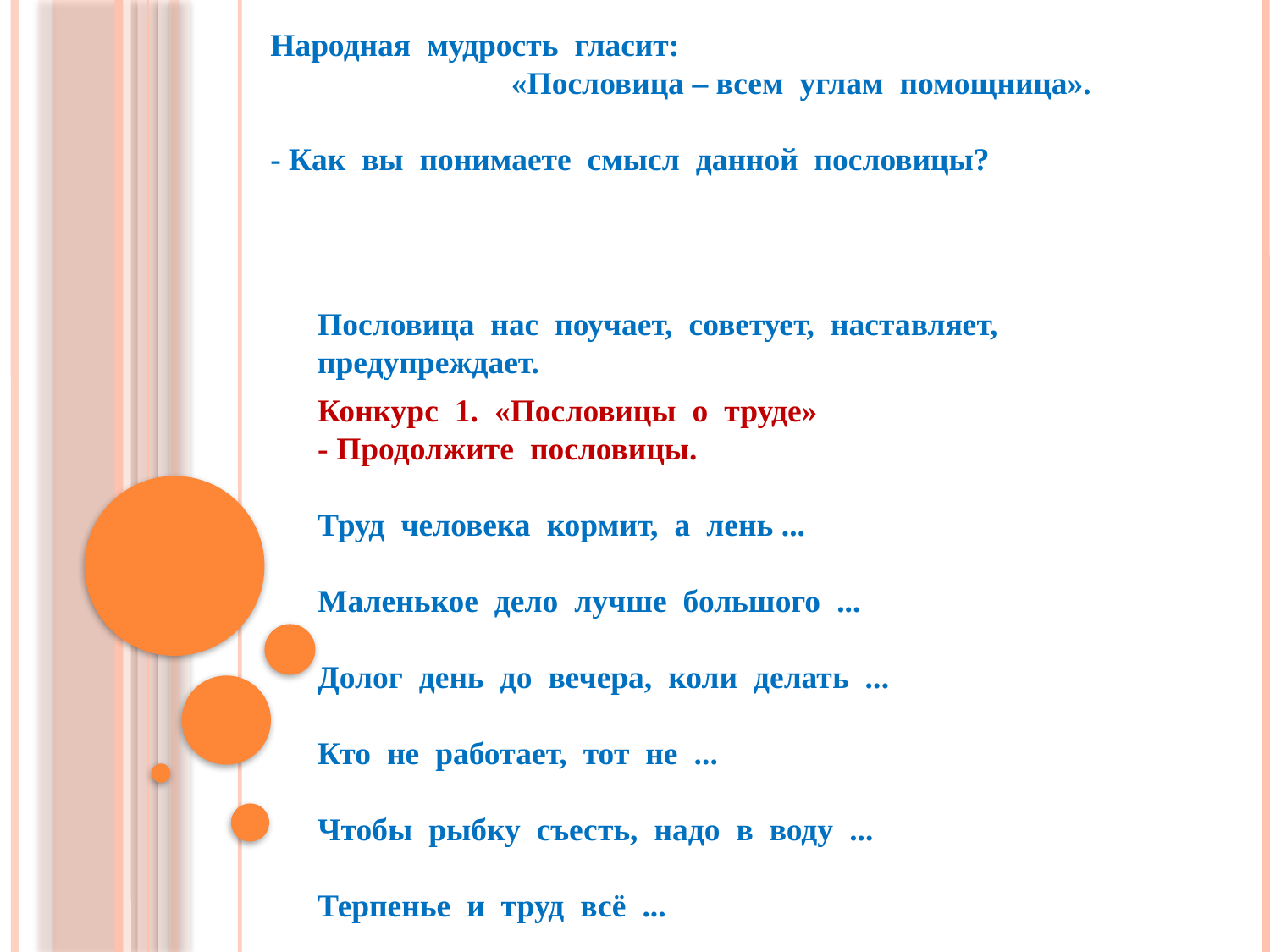

# Народная  мудрость  гласит:                                                                                                    «Пословица – всем  углам  помощница». - Как  вы  понимаете  смысл  данной  пословицы?
Пословица  нас  поучает,  советует,  наставляет,  предупреждает.
Конкурс  1.  «Пословицы  о  труде»
- Продолжите  пословицы.
Труд  человека  кормит,  а  лень ...
Маленькое  дело  лучше  большого  ...
Долог  день  до  вечера,  коли  делать  ...
Кто  не  работает,  тот  не  ...
Чтобы  рыбку  съесть,  надо  в  воду  ...
Терпенье  и  труд  всё  ...